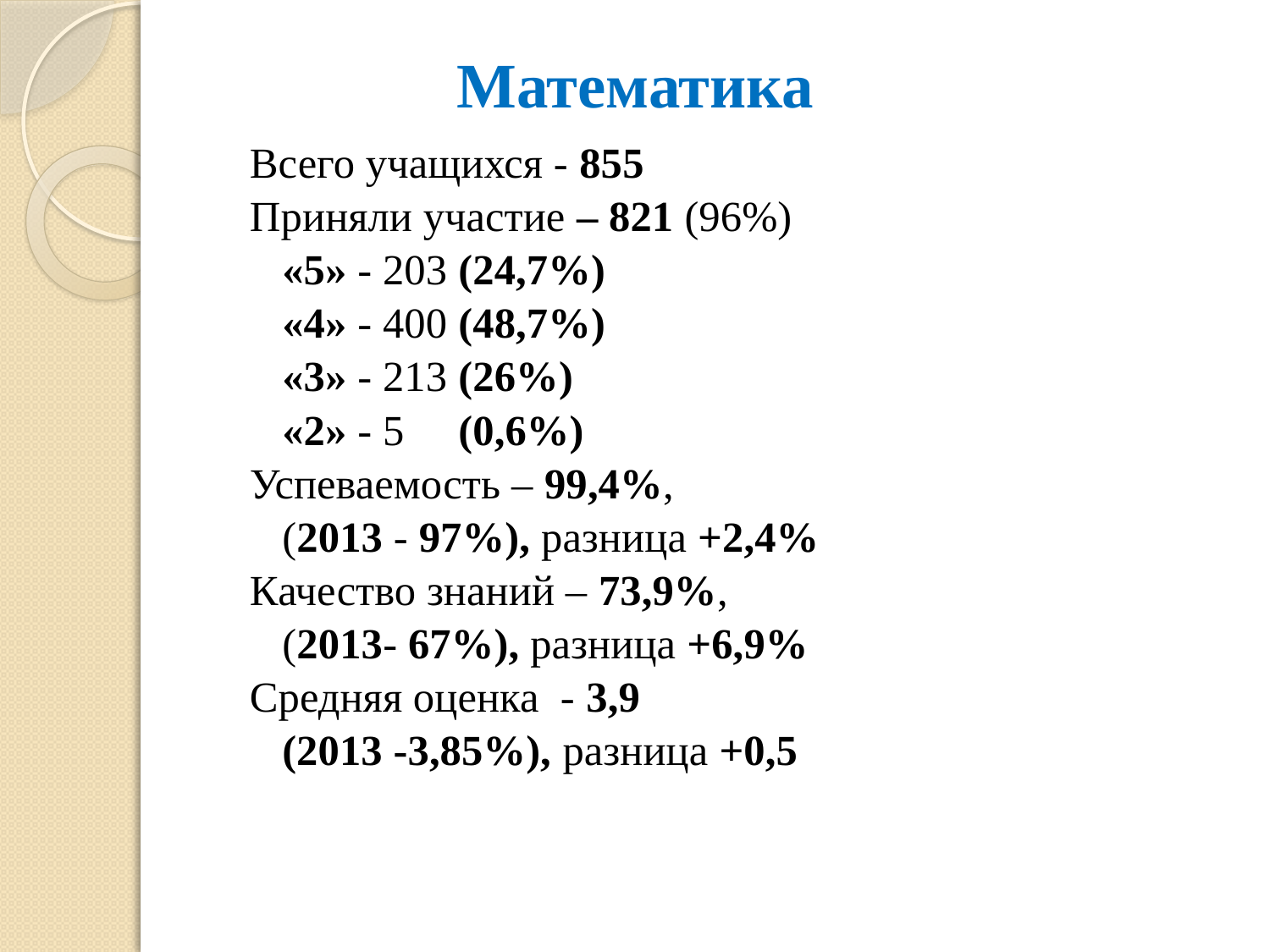

# Математика
Всего учащихся - 855
Приняли участие – 821 (96%)
   «5» - 203 (24,7%)
   «4» - 400 (48,7%)
   «3» - 213 (26%)
   «2» - 5     (0,6%)
Успеваемость – 99,4%,
   (2013 - 97%), разница +2,4%
Качество знаний – 73,9%,
   (2013- 67%), разница +6,9%
Средняя оценка  - 3,9
   (2013 -3,85%), разница +0,5